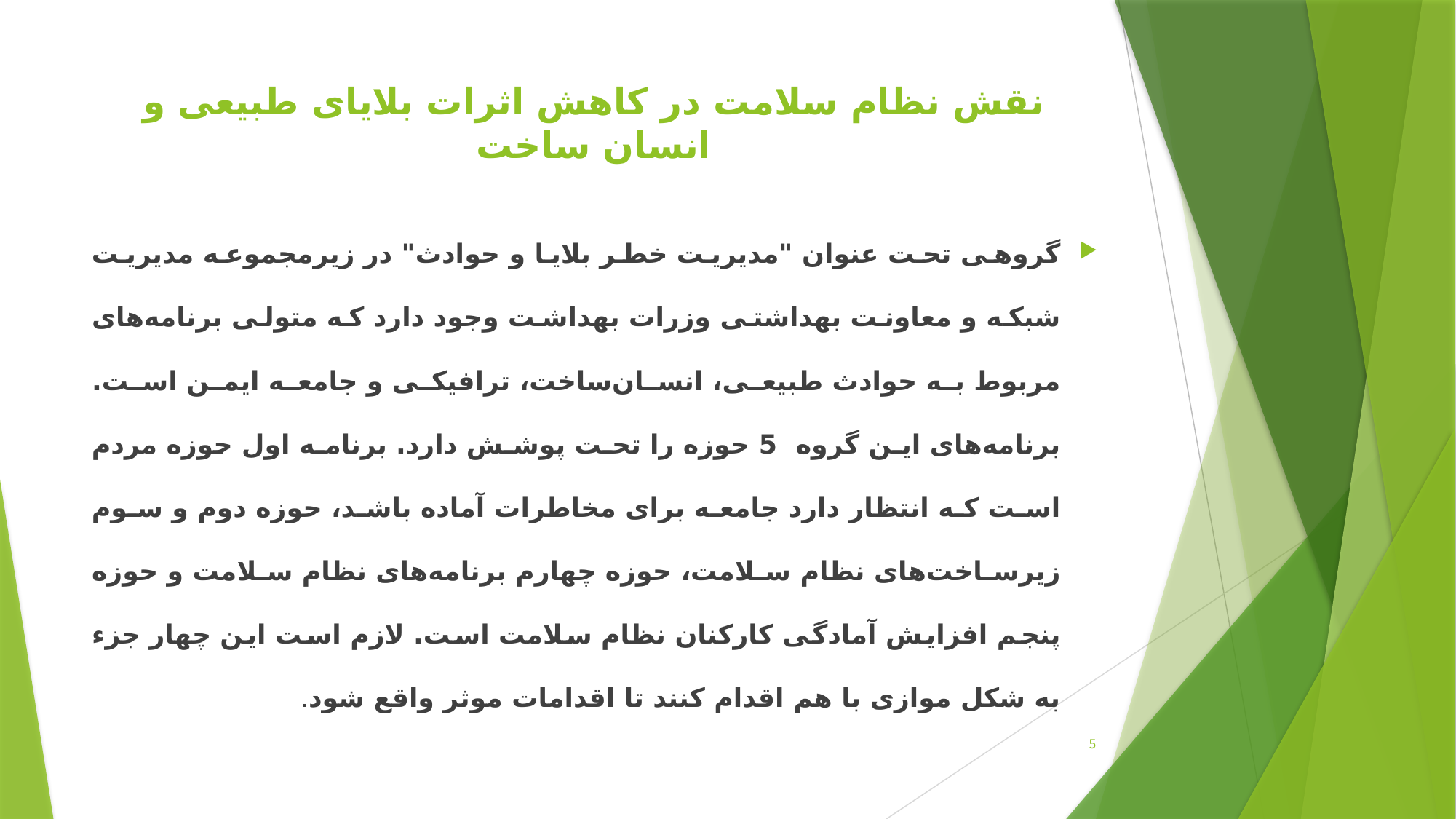

# نقش نظام سلامت در کاهش اثرات بلایای طبیعی و انسان ساخت
گروهی تحت عنوان "مدیریت خطر بلایا و حوادث" در زیرمجموعه مدیریت شبکه و معاونت بهداشتی وزرات بهداشت وجود دارد که متولی برنامه‌های مربوط به حوادث طبیعی، انسان‌ساخت، ترافیکی و جامعه ایمن است. برنامه‌های این گروه 5 حوزه را تحت پوشش دارد. برنامه اول حوزه مردم است که انتظار دارد جامعه برای مخاطرات آماده باشد، حوزه دوم و سوم زیرساخت‌های نظام سلامت، حوزه چهارم برنامه‌های نظام سلامت و حوزه پنجم افزایش آمادگی کارکنان نظام سلامت است. لازم است این چهار جزء به شکل موازی با هم اقدام کنند تا اقدامات موثر واقع شود.

5